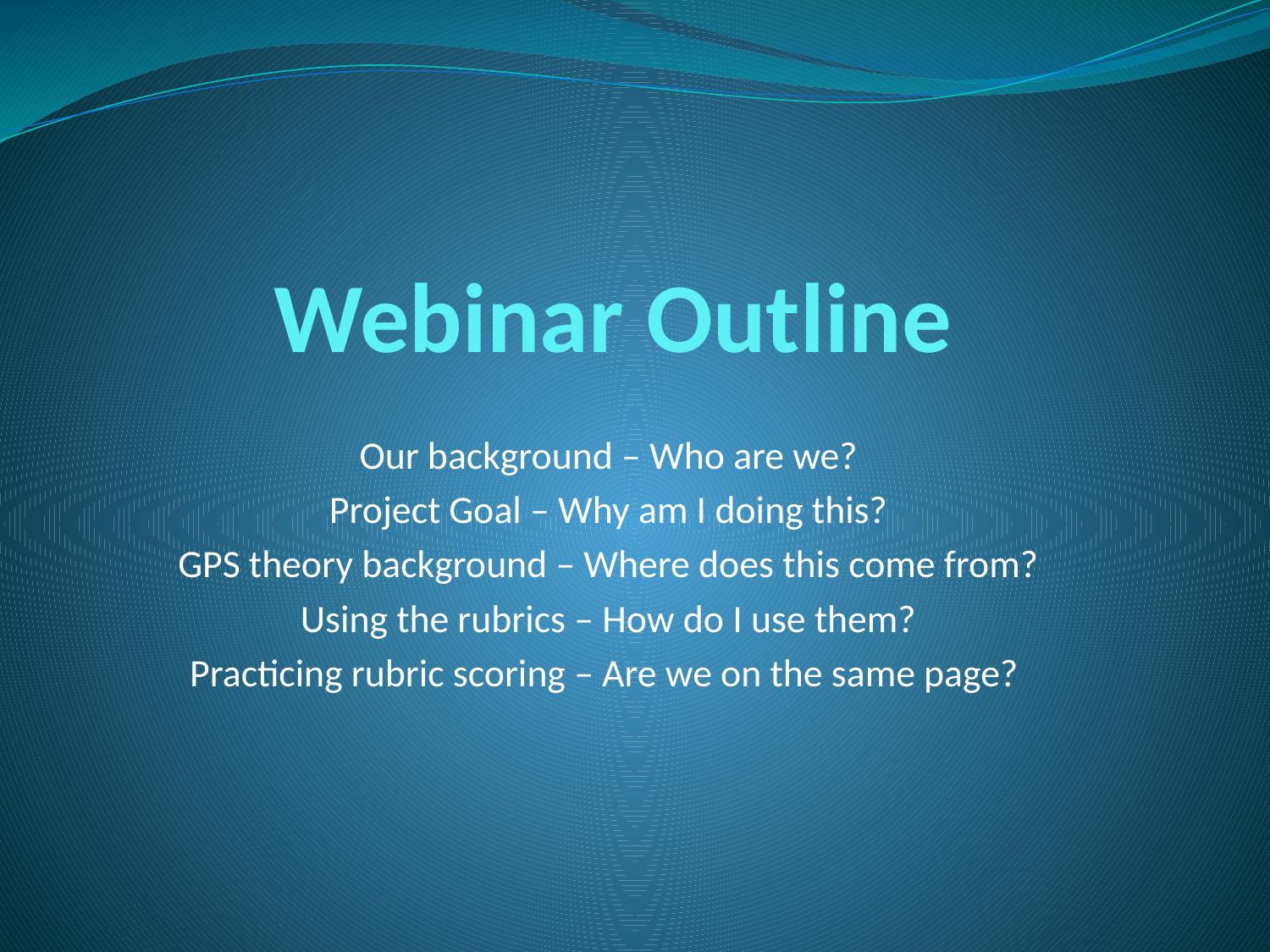

# Webinar Outline

Our background – Who are we?
Project Goal – Why am I doing this?
GPS theory background – Where does this come from?
Using the rubrics – How do I use them?
Practicing rubric scoring – Are we on the same page?